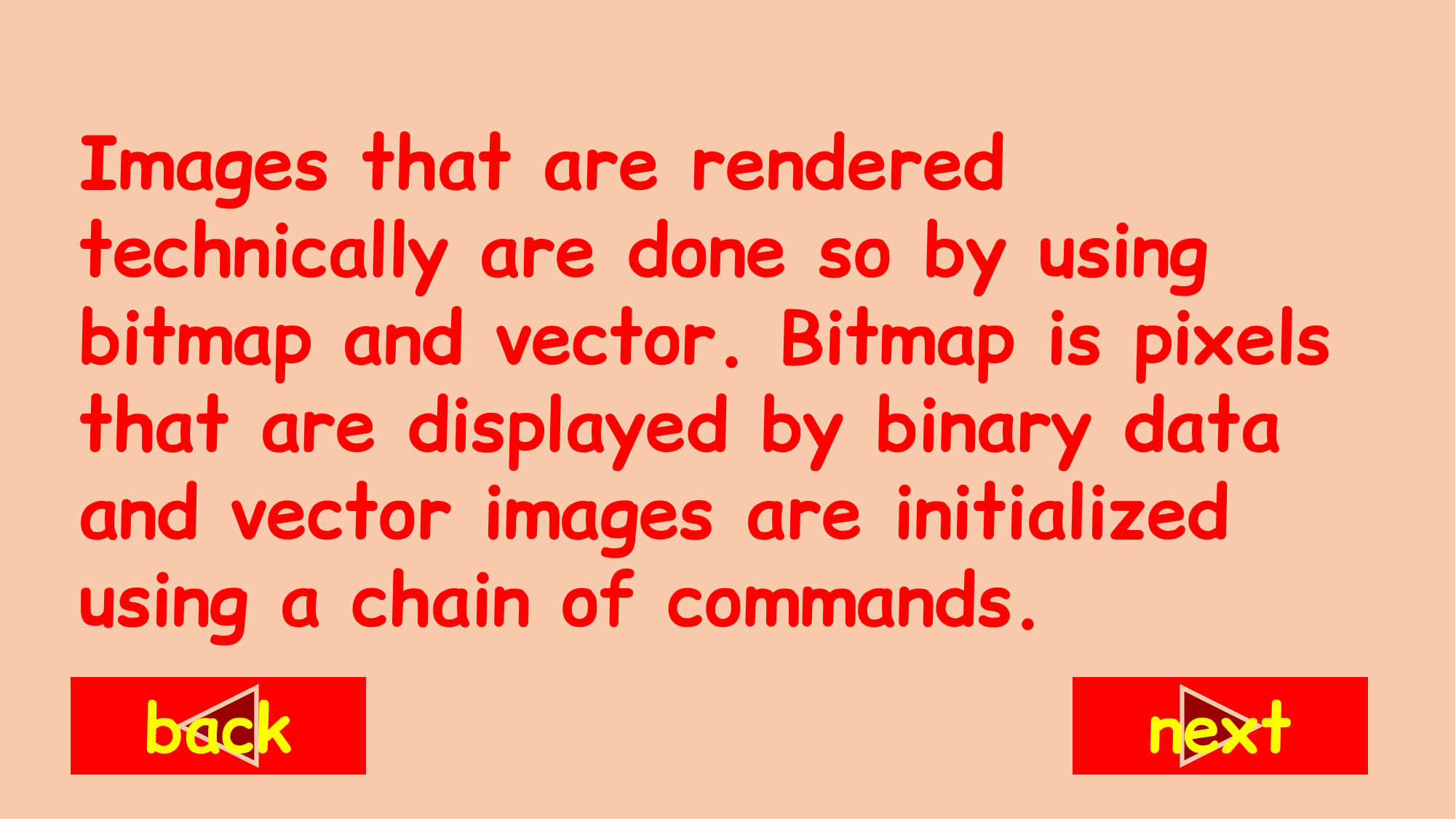

Images that are rendered technically are done so by using bitmap and vector. Bitmap is pixels that are displayed by binary data and vector images are initialized using a chain of commands.
back
next